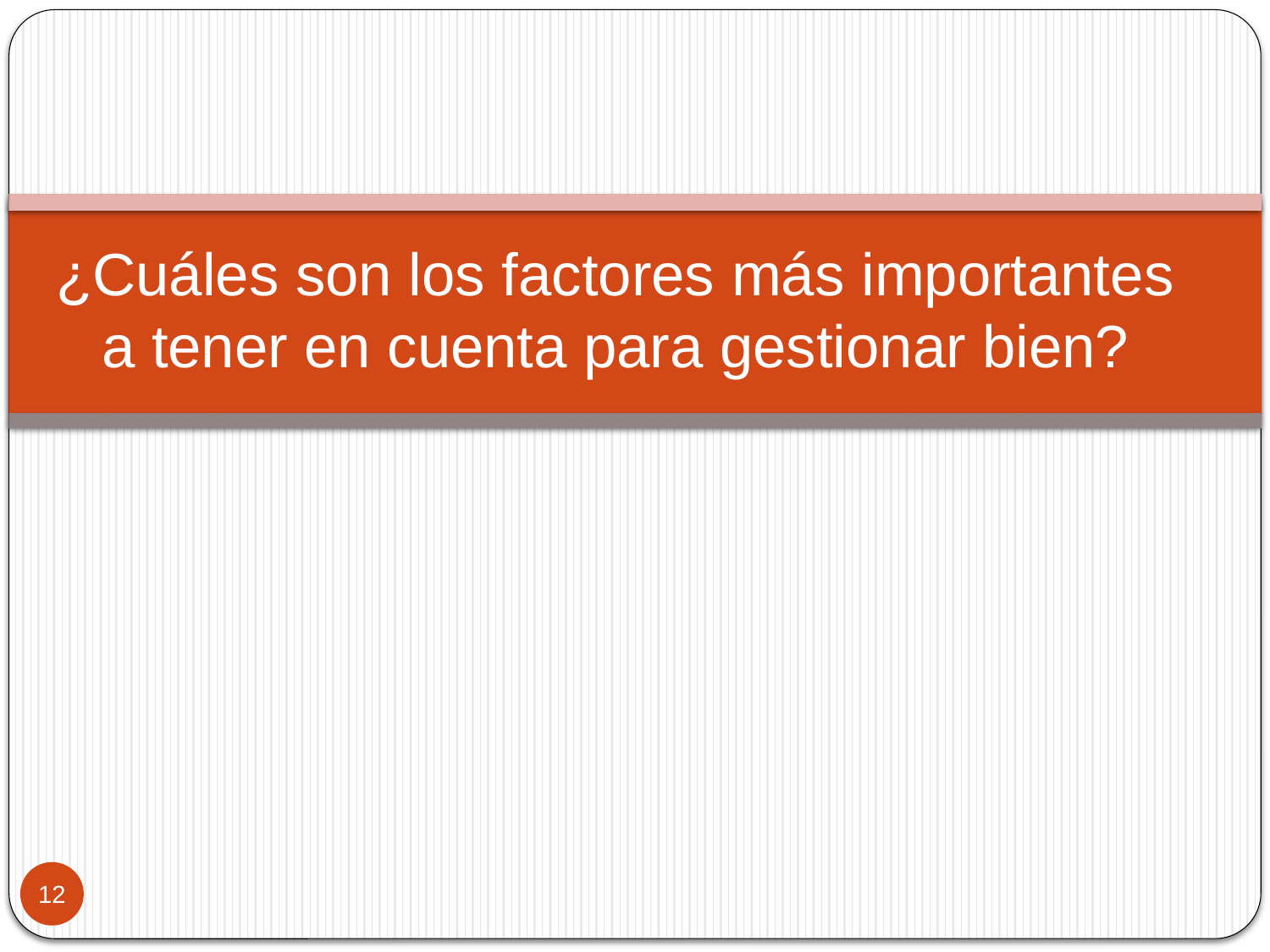

# ¿Cuáles son los factores más importantes a tener en cuenta para gestionar bien?

12